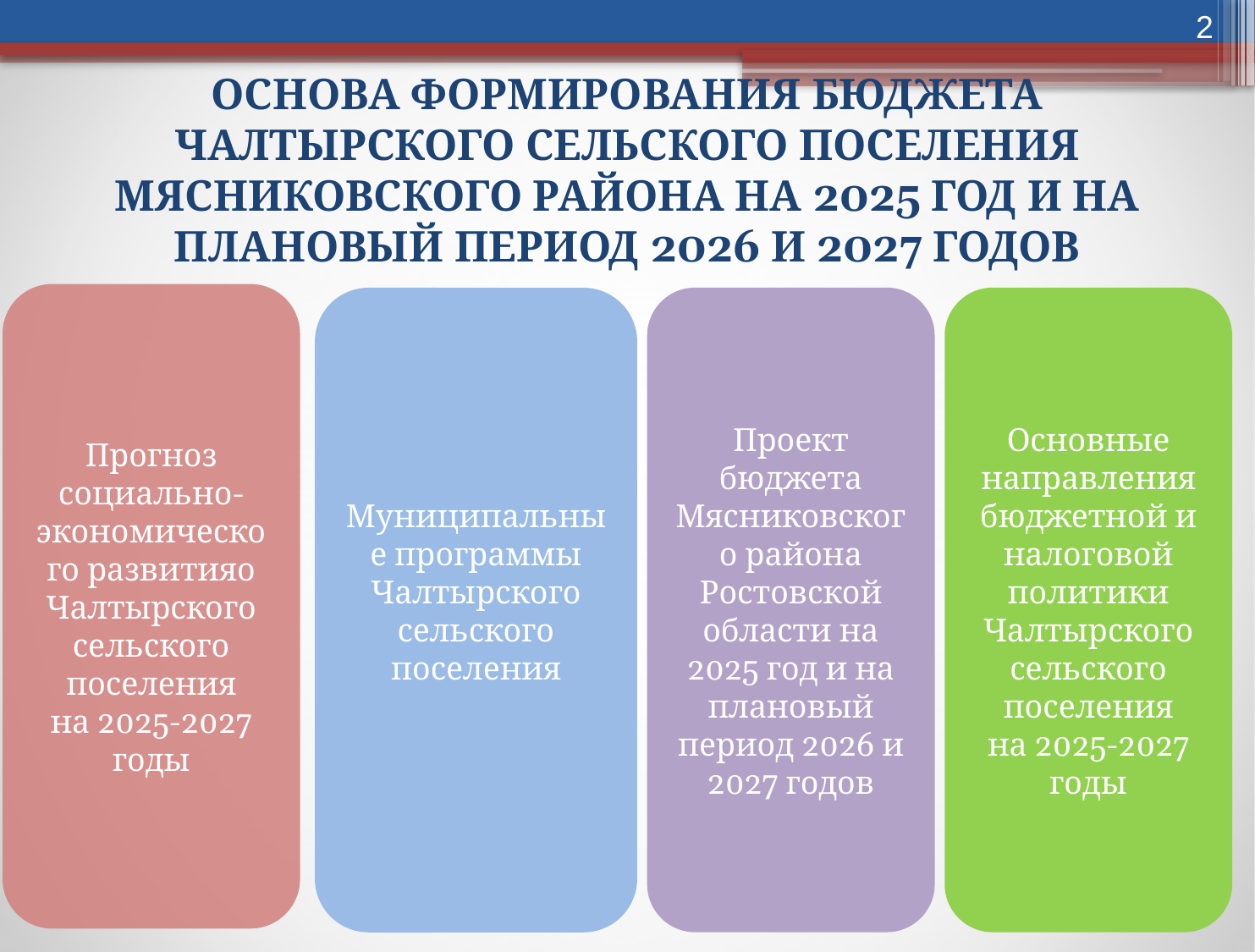

2
# Основа формирования бюджета ЧАЛТЫРСКОГО сельского поселения Мясниковского района на 2025 год и на плановый период 2026 и 2027 годов
Прогноз социально-экономического развитияо Чалтырского сельского поселения
на 2025-2027 годы
Проект бюджета Мясниковского района Ростовской области на 2025 год и на плановый период 2026 и 2027 годов
Основные направления бюджетной и налоговой политики Чалтырского сельского поселения
на 2025-2027 годы
Муниципальные программы Чалтырского сельского поселения